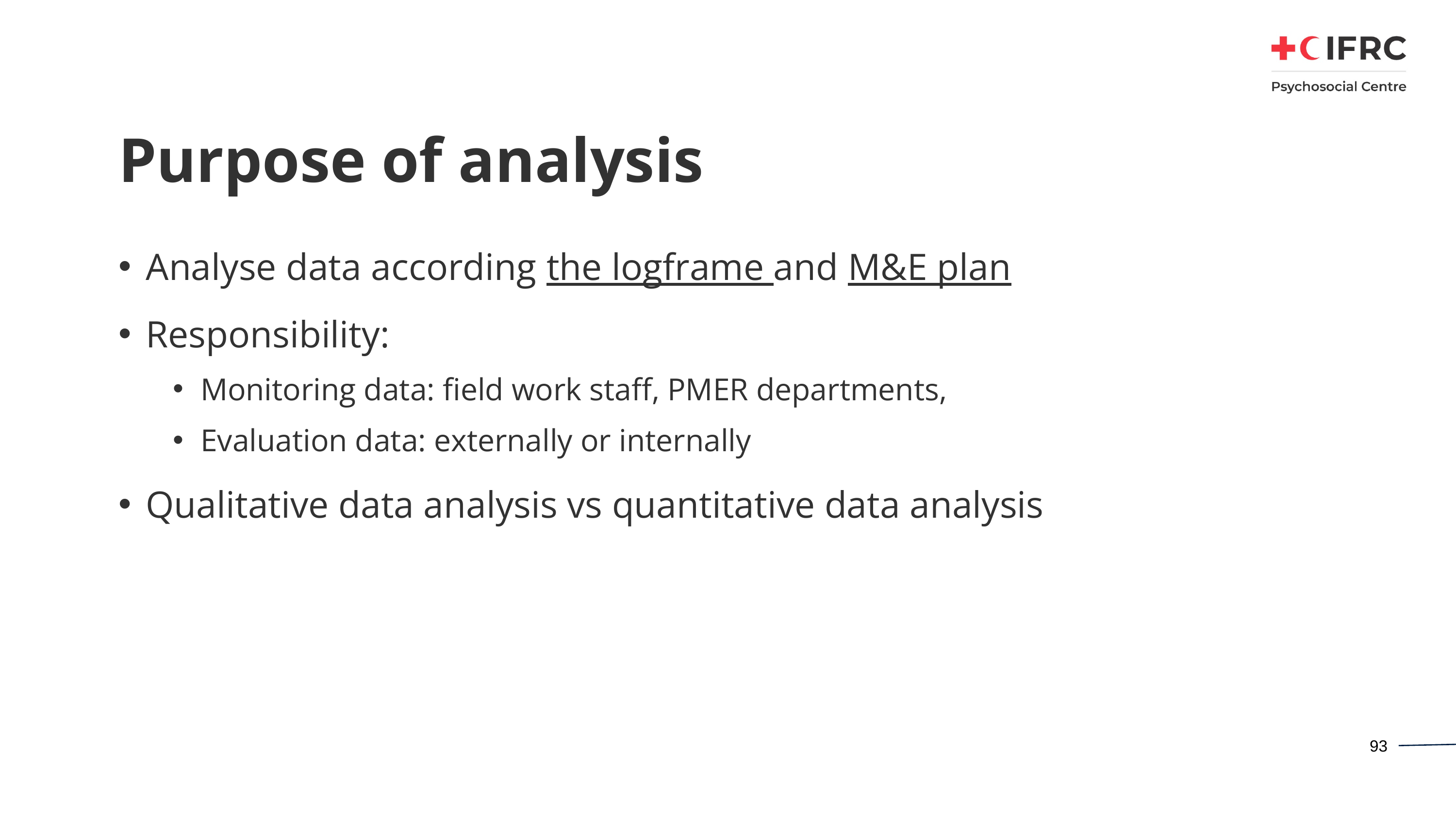

# Purpose of analysis
Analyse data according the logframe and M&E plan
Responsibility:
Monitoring data: field work staff, PMER departments,
Evaluation data: externally or internally
Qualitative data analysis vs quantitative data analysis